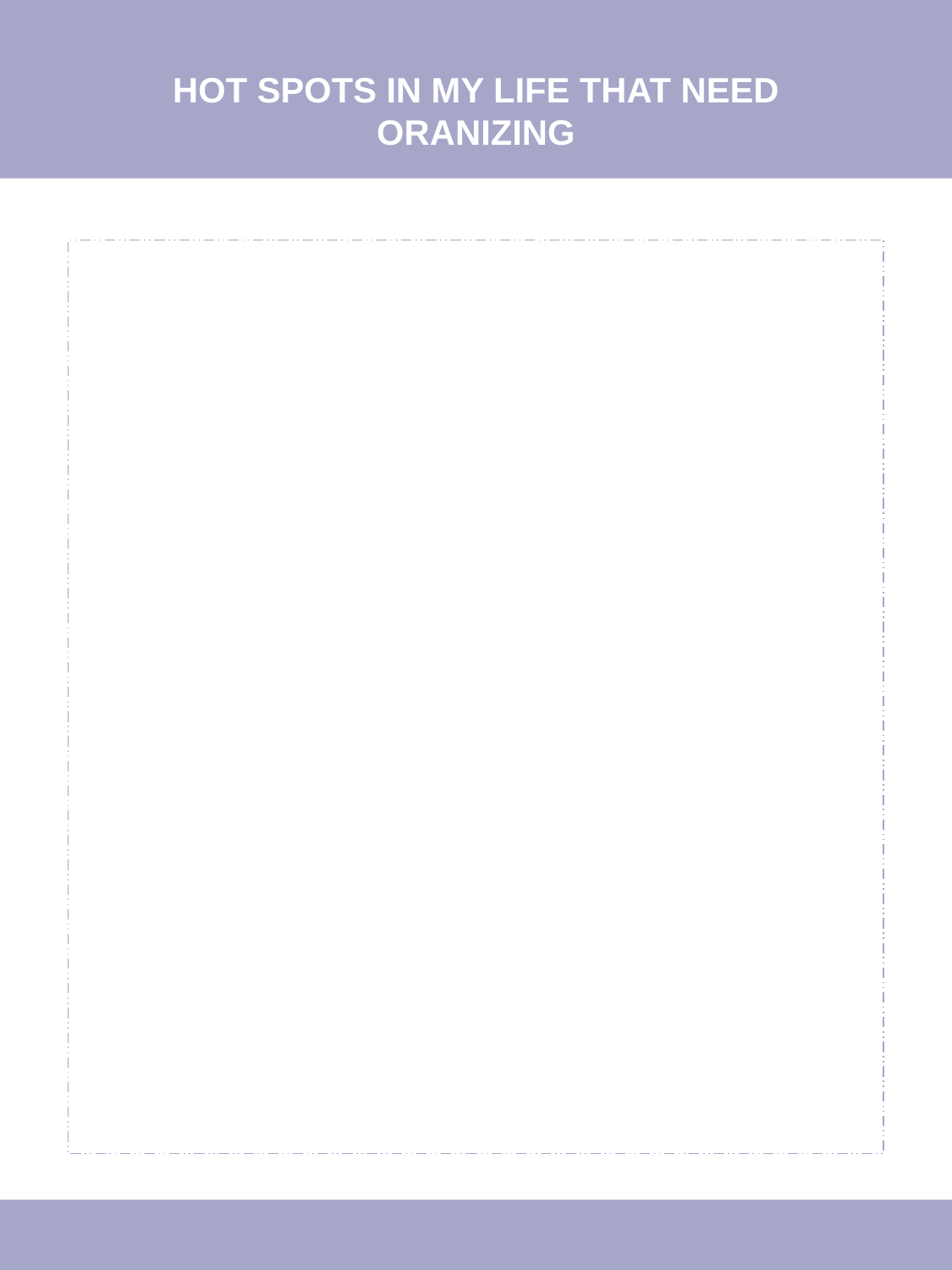

HOT SPOTS IN MY LIFE THAT NEED ORANIZING